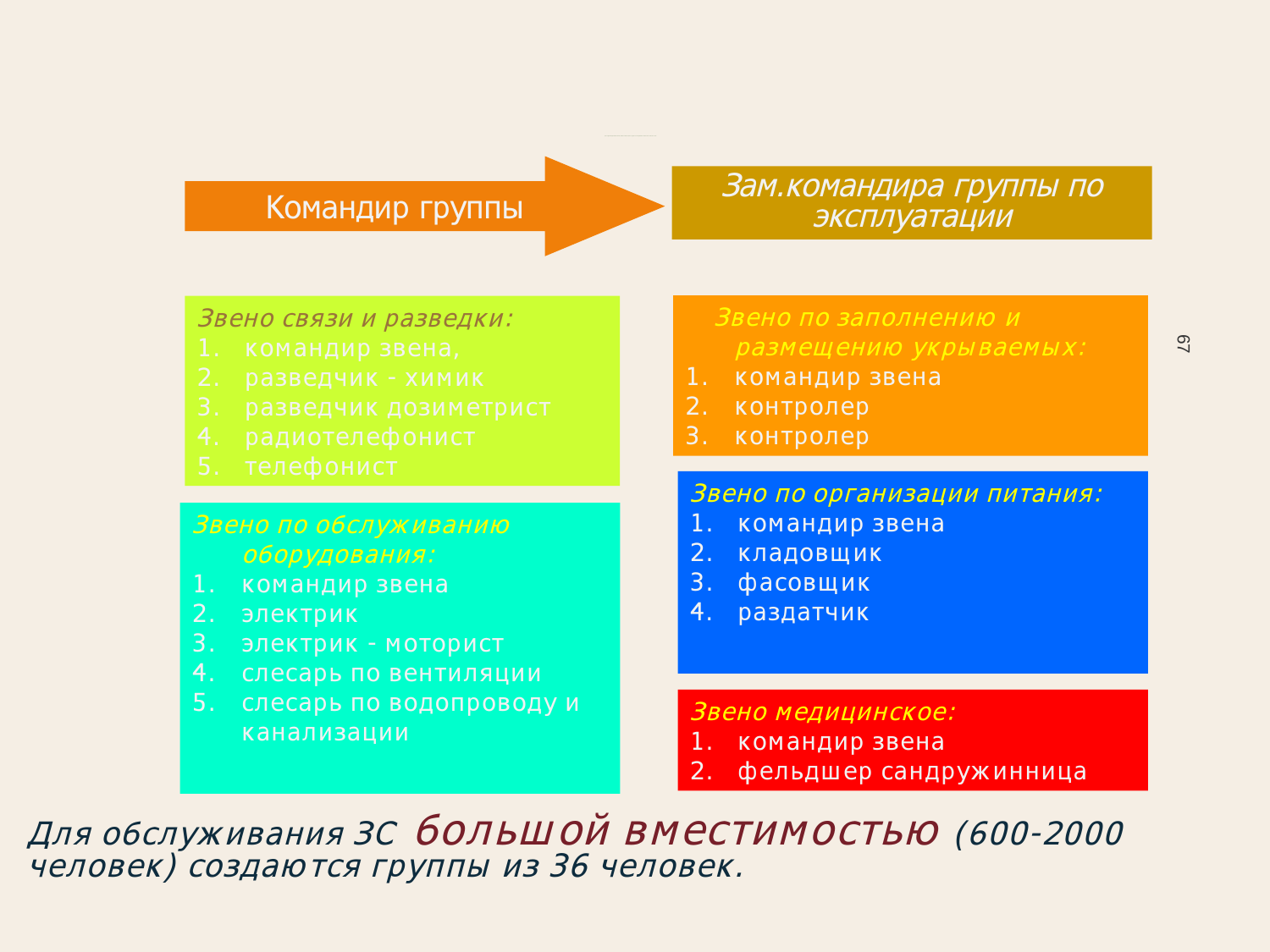

# Для сооружений средней вместимостью (150-600 человек) создаются группы по их обслуживанию в количестве 21 человек в составе:
Командир группы
Зам.командира группы по эксплуатации
    Звено по заполнению и размещению укрываемых:
командир звена
контролер
контролер
Звено связи и разведки:
командир звена,
разведчик - химик
разведчик дозиметрист
радиотелефонист
телефонист
Звено по организации питания:
командир звена
кладовщик
фасовщик
раздатчик

Звено по обслуживанию оборудования:
командир звена
электрик
электрик - моторист
слесарь по вентиляции
слесарь по водопроводу и канализации

67
Звено медицинское:
командир звена
фельдшер сандружинница
Для обслуживания ЗС  большой вместимостью (600-2000 человек) создаются группы из 36 человек.